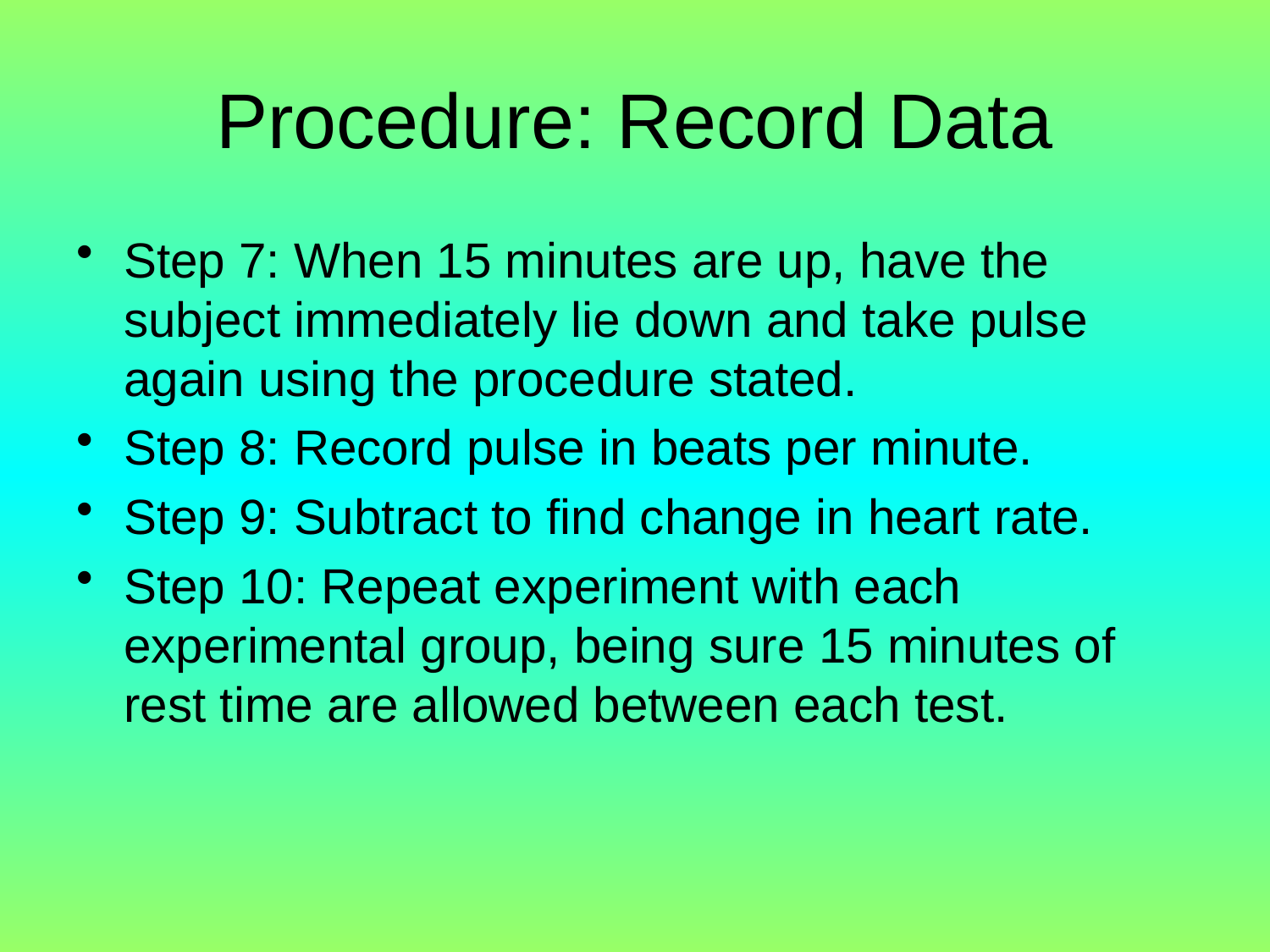

# Procedure: Record Data
Step 7: When 15 minutes are up, have the subject immediately lie down and take pulse again using the procedure stated.
Step 8: Record pulse in beats per minute.
Step 9: Subtract to find change in heart rate.
Step 10: Repeat experiment with each experimental group, being sure 15 minutes of rest time are allowed between each test.